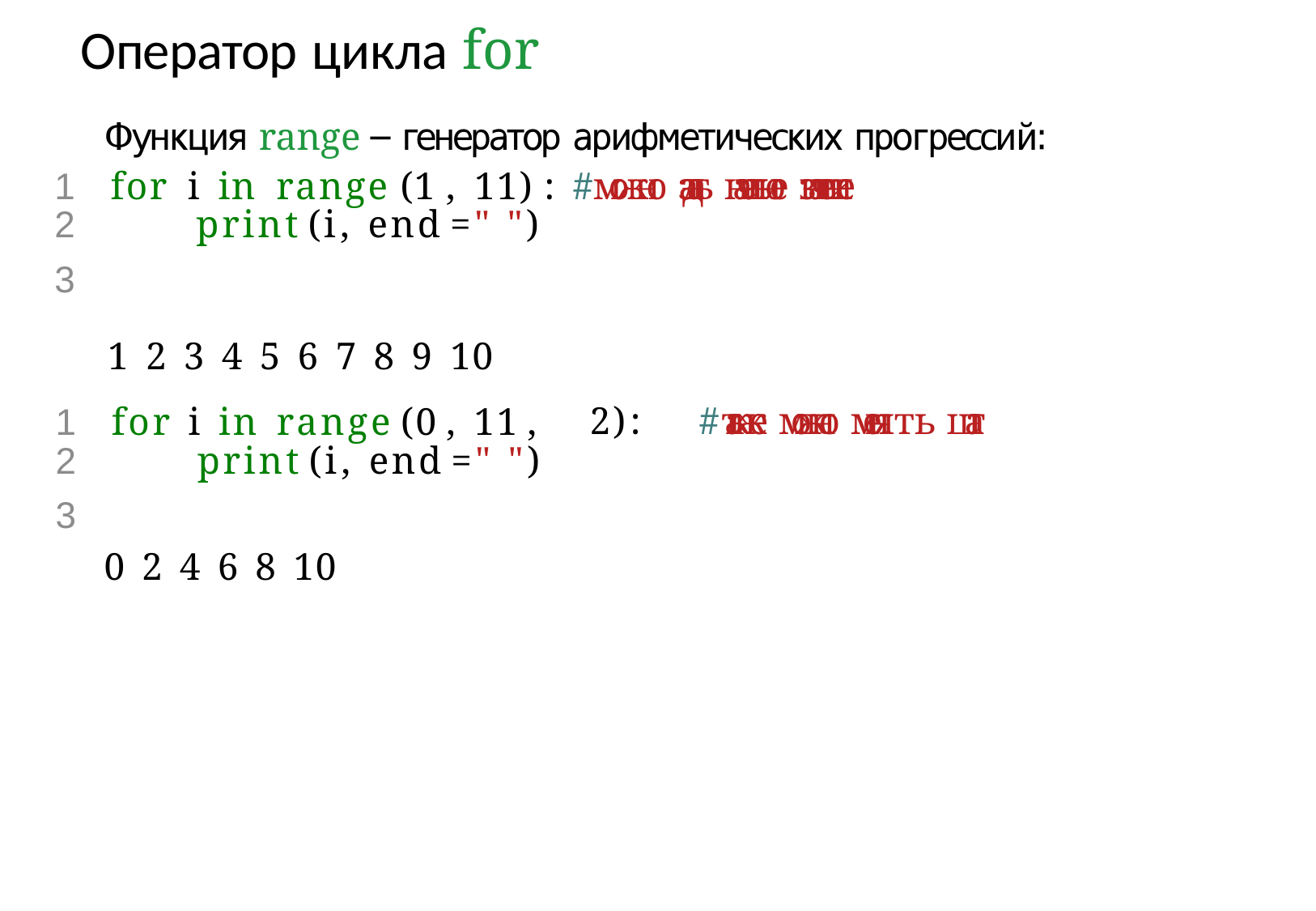

# Оператор цикла for
Функция range – генератор арифметических прогрессий:
1	for i in range (1 , 11) : #можно задать начальное значение
2	print (i, end =" ")
3
1 2 3 4 5 6 7 8 9 10
1	for i in  range (0 , 11 ,
2	print (i, end =" ")
3
2):	#также можно менять шаг
0 2 4 6 8 10